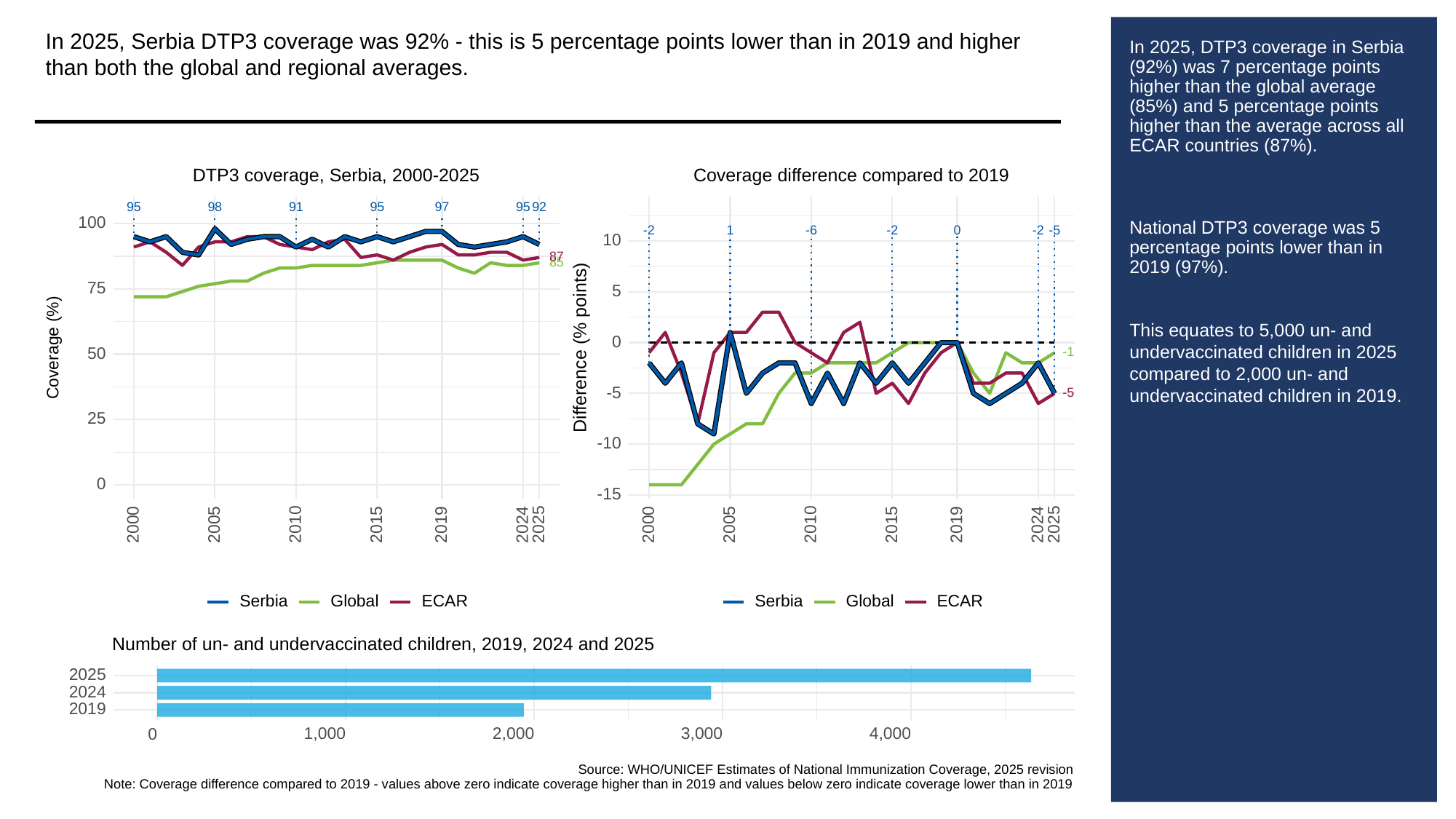

In 2025, Serbia DTP3 coverage was 92% - this is 5 percentage points lower than in 2019 and higher than both the global and regional averages.
# In 2025, DTP3 coverage in Serbia (92%) was 7 percentage points higher than the global average (85%) and 5 percentage points higher than the average across all ECAR countries (87%).

National DTP3 coverage was 5 percentage points lower than in 2019 (97%).

This equates to 5,000 un- and undervaccinated children in 2025 compared to 2,000 un- and undervaccinated children in 2019.

DTP3 coverage, Serbia, 2000-2025
Coverage difference compared to 2019

95
98
91
95
97
95
92

100

-6
0
-2
1
-2
-2
-5

10

87

85

75
5

0
Difference (% points)
Coverage (%)

50
-1

-5
-5

25

-10

0

-15

2000
2005
2010
2015
2019
2024
2025
2000
2005
2010
2015
2019
2024
2025
Serbia
Global
ECAR
Serbia
Global
ECAR

Number of un- and undervaccinated children, 2019, 2024 and 2025

2025

2024

2019

1,000
2,000
3,000
4,000
0
Source: WHO/UNICEF Estimates of National Immunization Coverage, 2025 revision
Note: Coverage difference compared to 2019 - values above zero indicate coverage higher than in 2019 and values below zero indicate coverage lower than in 2019